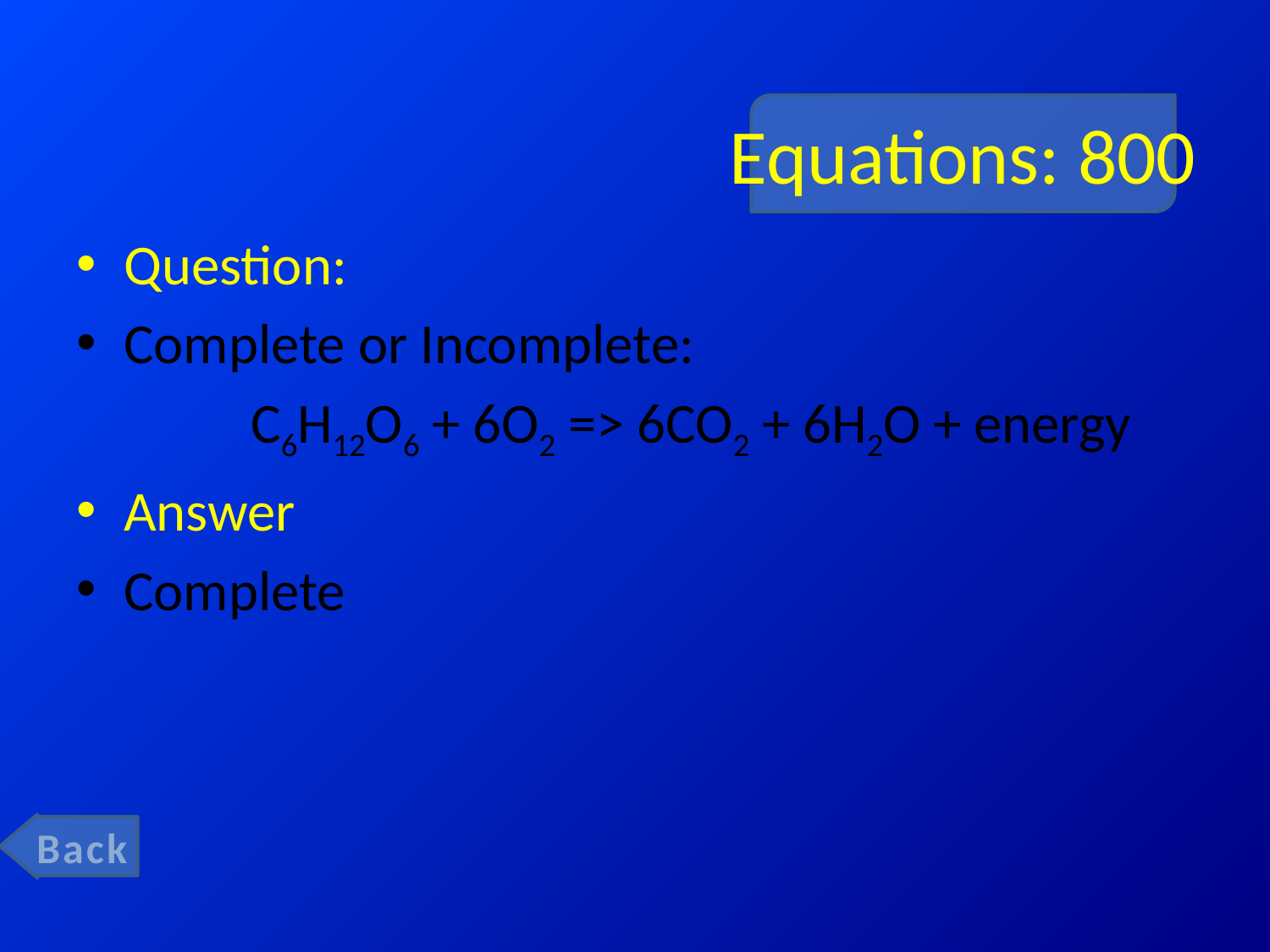

# Equations: 800

Question:
Complete or Incomplete:
		C6H12O6 + 6O2 => 6CO2 + 6H2O + energy
Answer
Complete

Back